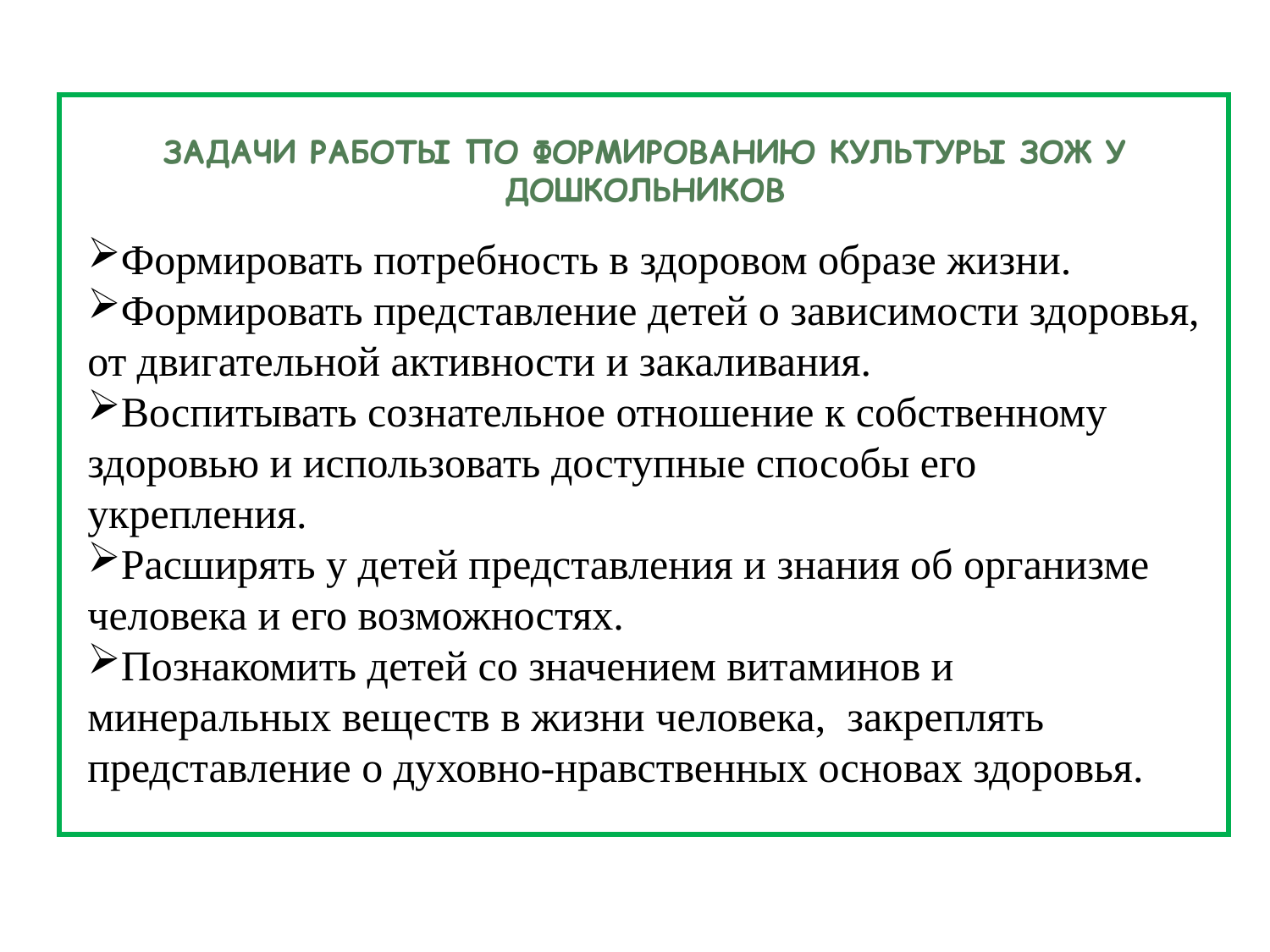

ЗАДАЧИ РАБОТЫ ПО ФОРМИРОВАНИЮ КУЛЬТУРЫ ЗОЖ У ДОШКОЛЬНИКОВ
Формировать потребность в здоровом образе жизни.
Формировать представление детей о зависимости здоровья, от двигательной активности и закаливания.
Воспитывать сознательное отношение к собственному здоровью и использовать доступные способы его укрепления.
Расширять у детей представления и знания об организме человека и его возможностях.
Познакомить детей со значением витаминов и минеральных веществ в жизни человека,  закреплять представление о духовно-нравственных основах здоровья.